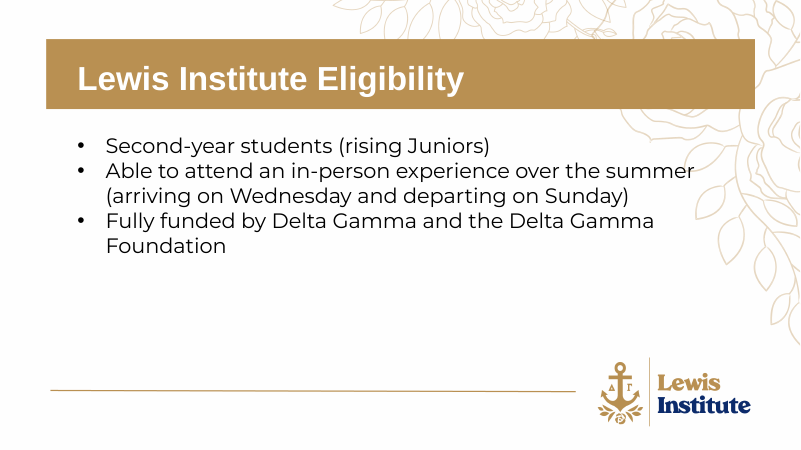

Lewis Institute Eligibility
Second-year students (rising Juniors)
Able to attend an in-person experience over the summer (arriving on Wednesday and departing on Sunday)
Fully funded by Delta Gamma and the Delta Gamma Foundation